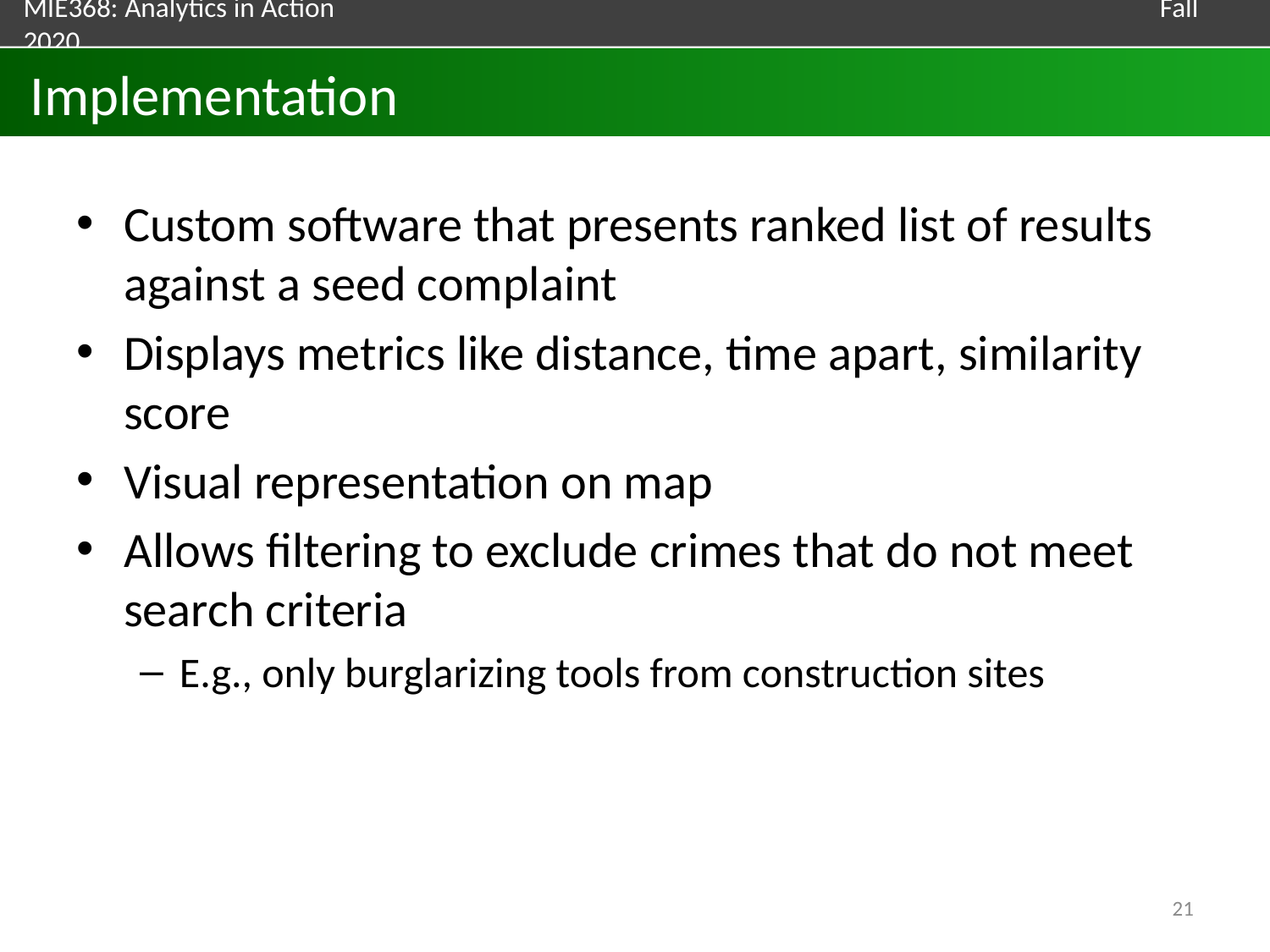

# Implementation
Custom software that presents ranked list of results against a seed complaint
Displays metrics like distance, time apart, similarity score
Visual representation on map
Allows filtering to exclude crimes that do not meet search criteria
E.g., only burglarizing tools from construction sites
21